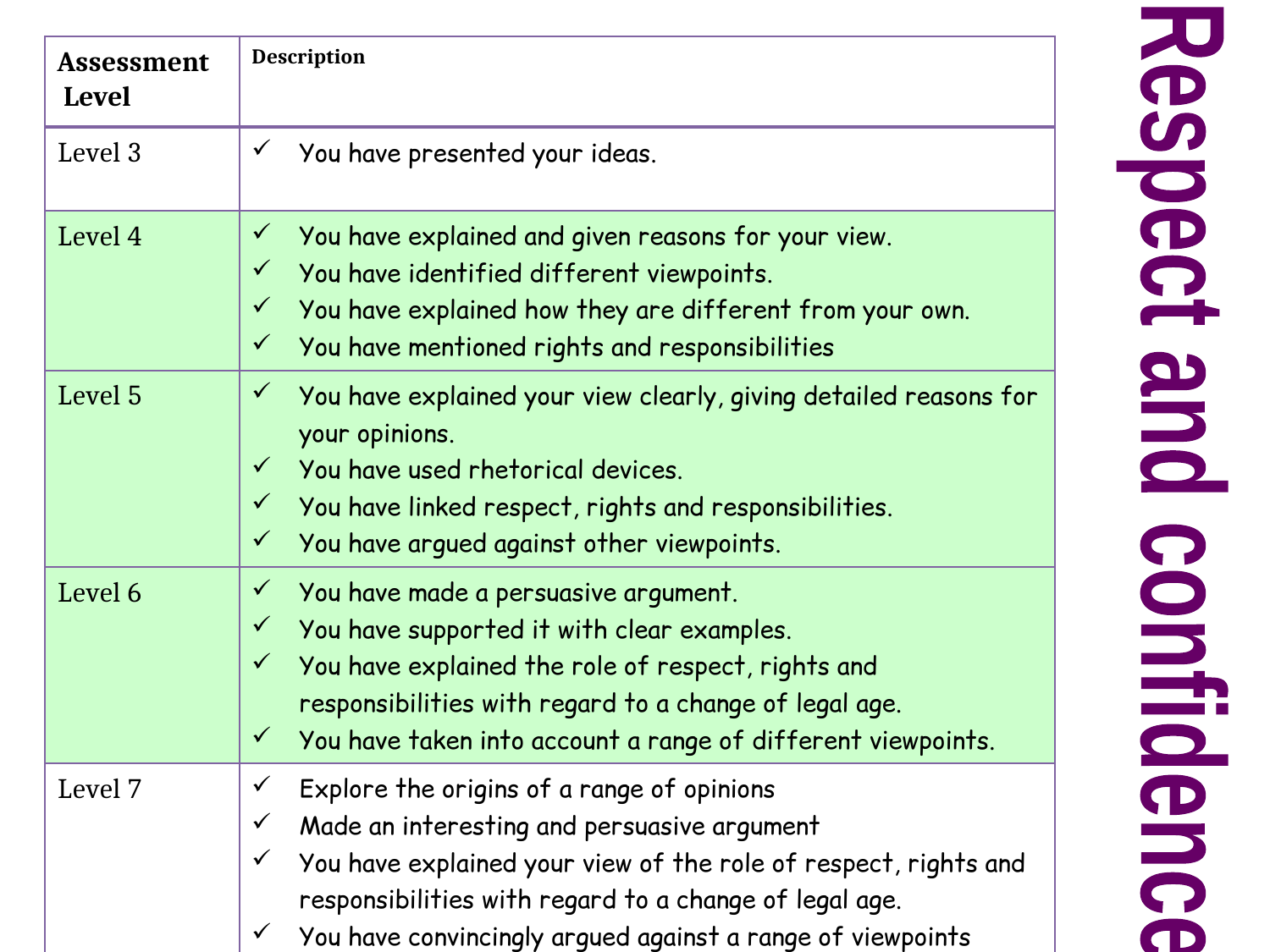

| Assessment Level | Description |
| --- | --- |
| Level 3 | You have presented your ideas. |
| Level 4 | You have explained and given reasons for your view. You have identified different viewpoints. You have explained how they are different from your own. You have mentioned rights and responsibilities |
| Level 5 | You have explained your view clearly, giving detailed reasons for your opinions. You have used rhetorical devices. You have linked respect, rights and responsibilities. You have argued against other viewpoints. |
| Level 6 | You have made a persuasive argument. You have supported it with clear examples. You have explained the role of respect, rights and responsibilities with regard to a change of legal age. You have taken into account a range of different viewpoints. |
| Level 7 | Explore the origins of a range of opinions Made an interesting and persuasive argument You have explained your view of the role of respect, rights and responsibilities with regard to a change of legal age. You have convincingly argued against a range of viewpoints |
Respect and confidence